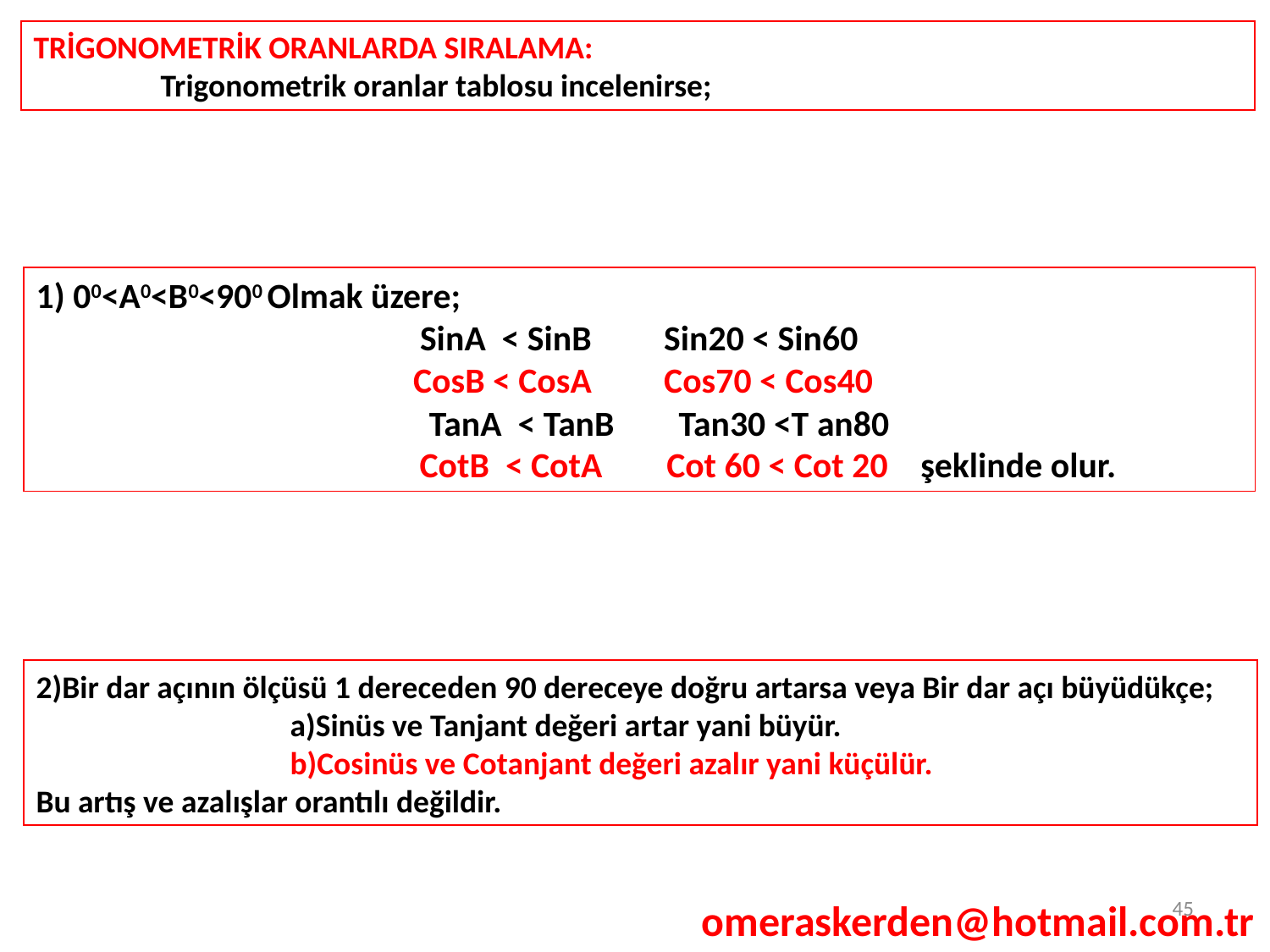

TRİGONOMETRİK ORANLARDA SIRALAMA:
	Trigonometrik oranlar tablosu incelenirse;
1) 00<A0<B0<900 Olmak üzere;
SinA  < SinB         Sin20 < Sin60
 CosB < CosA         Cos70 < Cos40
     TanA  < TanB        Tan30 <T an80
                                CotB  < CotA        Cot 60 < Cot 20    şeklinde olur.
2)Bir dar açının ölçüsü 1 dereceden 90 dereceye doğru artarsa veya Bir dar açı büyüdükçe;
		a)Sinüs ve Tanjant değeri artar yani büyür.
		b)Cosinüs ve Cotanjant değeri azalır yani küçülür.
Bu artış ve azalışlar orantılı değildir.
45
omeraskerden@hotmail.com.tr